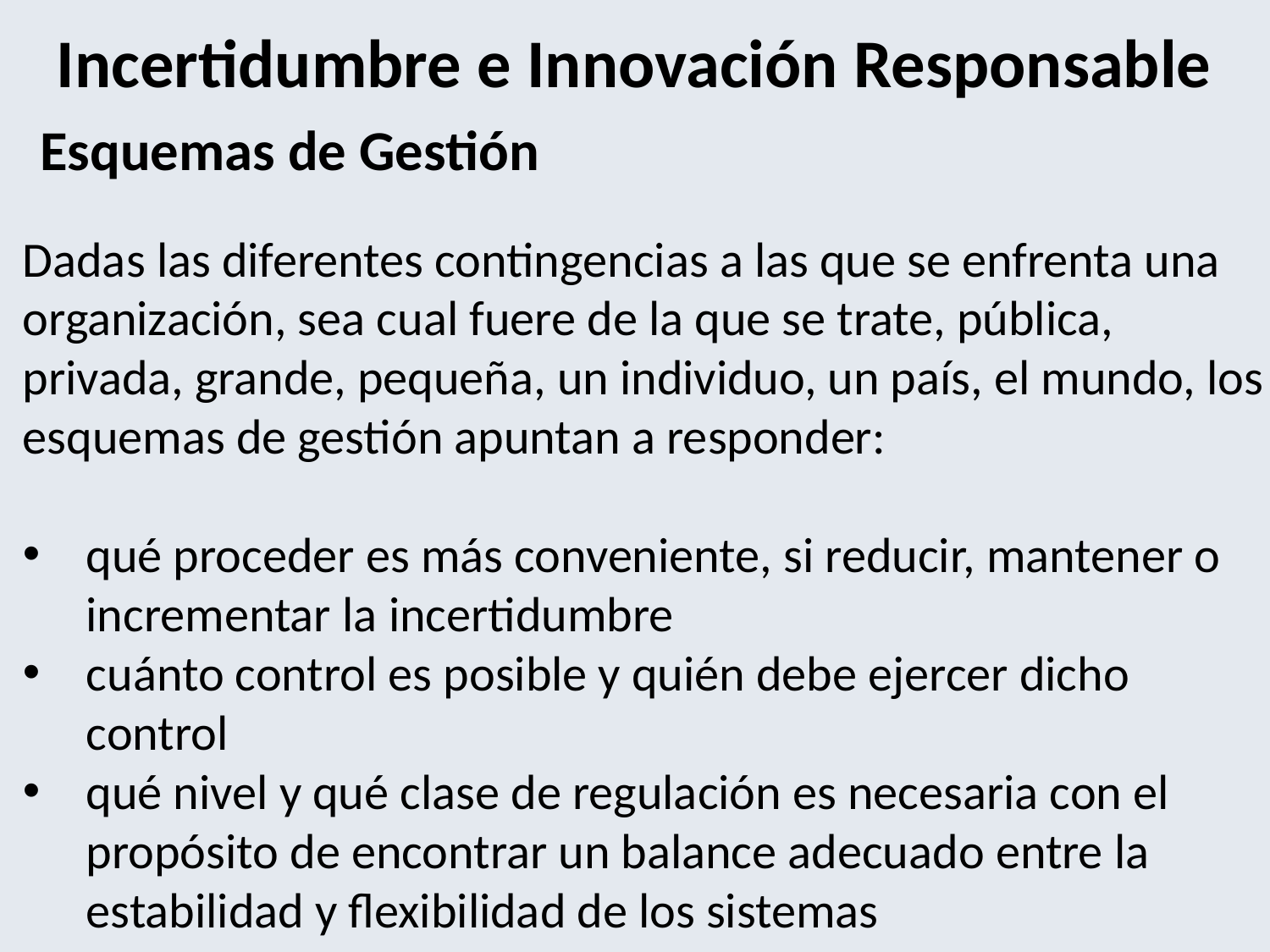

# Incertidumbre e Innovación Responsable
Esquemas de Gestión
Dadas las diferentes contingencias a las que se enfrenta una organización, sea cual fuere de la que se trate, pública, privada, grande, pequeña, un individuo, un país, el mundo, los esquemas de gestión apuntan a responder:

qué proceder es más conveniente, si reducir, mantener o incrementar la incertidumbre
cuánto control es posible y quién debe ejercer dicho control
qué nivel y qué clase de regulación es necesaria con el propósito de encontrar un balance adecuado entre la estabilidad y flexibilidad de los sistemas